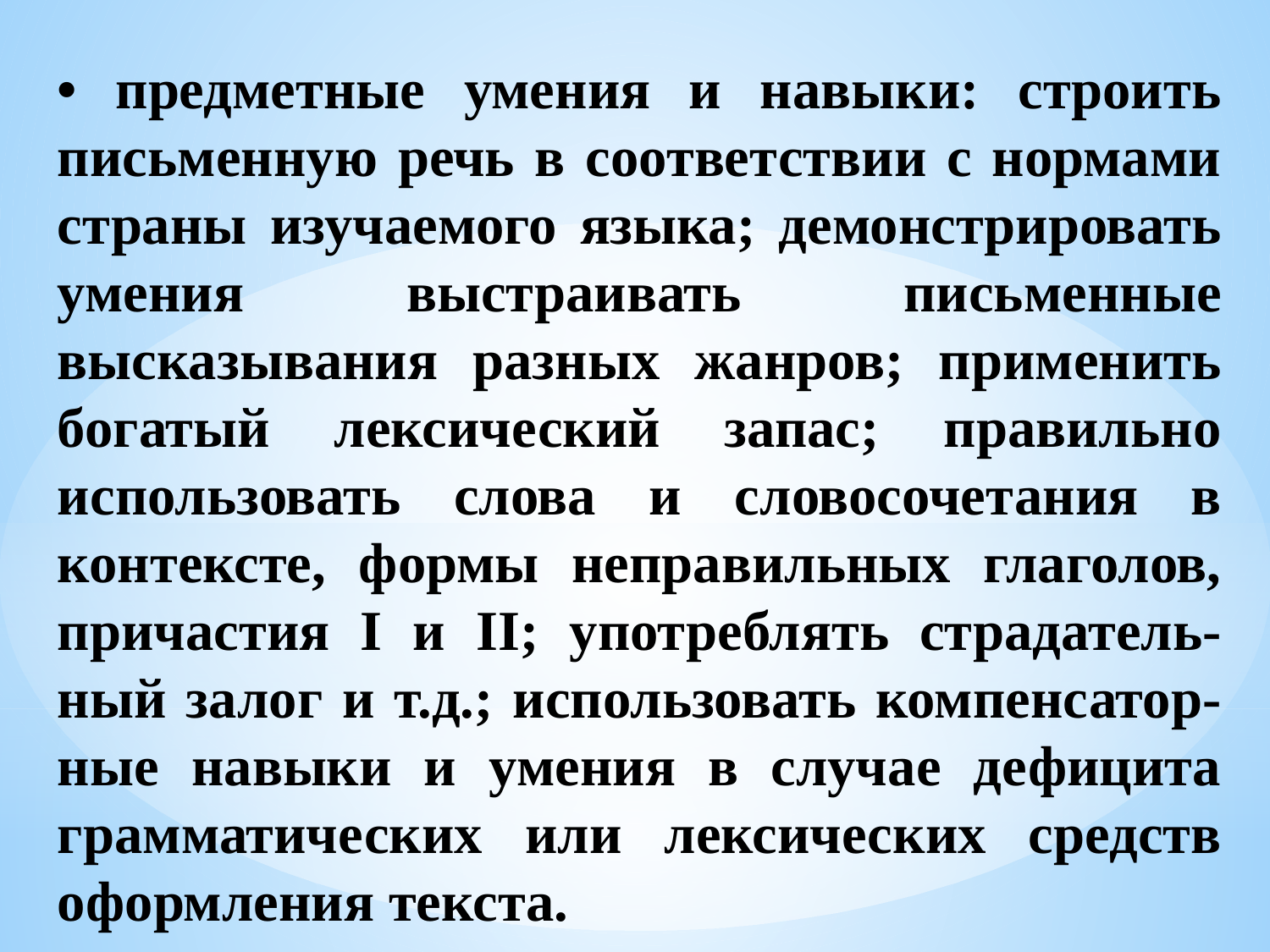

• предметные умения и навыки: строить письменную речь в соответствии с нормами страны изучаемого языка; демонстрировать умения выстраивать письменные высказывания разных жанров; применить богатый лексический запас; правильно использовать слова и словосочетания в контексте, формы неправильных глаголов, причастия I и II; употреблять страдатель-ный залог и т.д.; использовать компенсатор-ные навыки и умения в случае дефицита грамматических или лексических средств оформления текста.